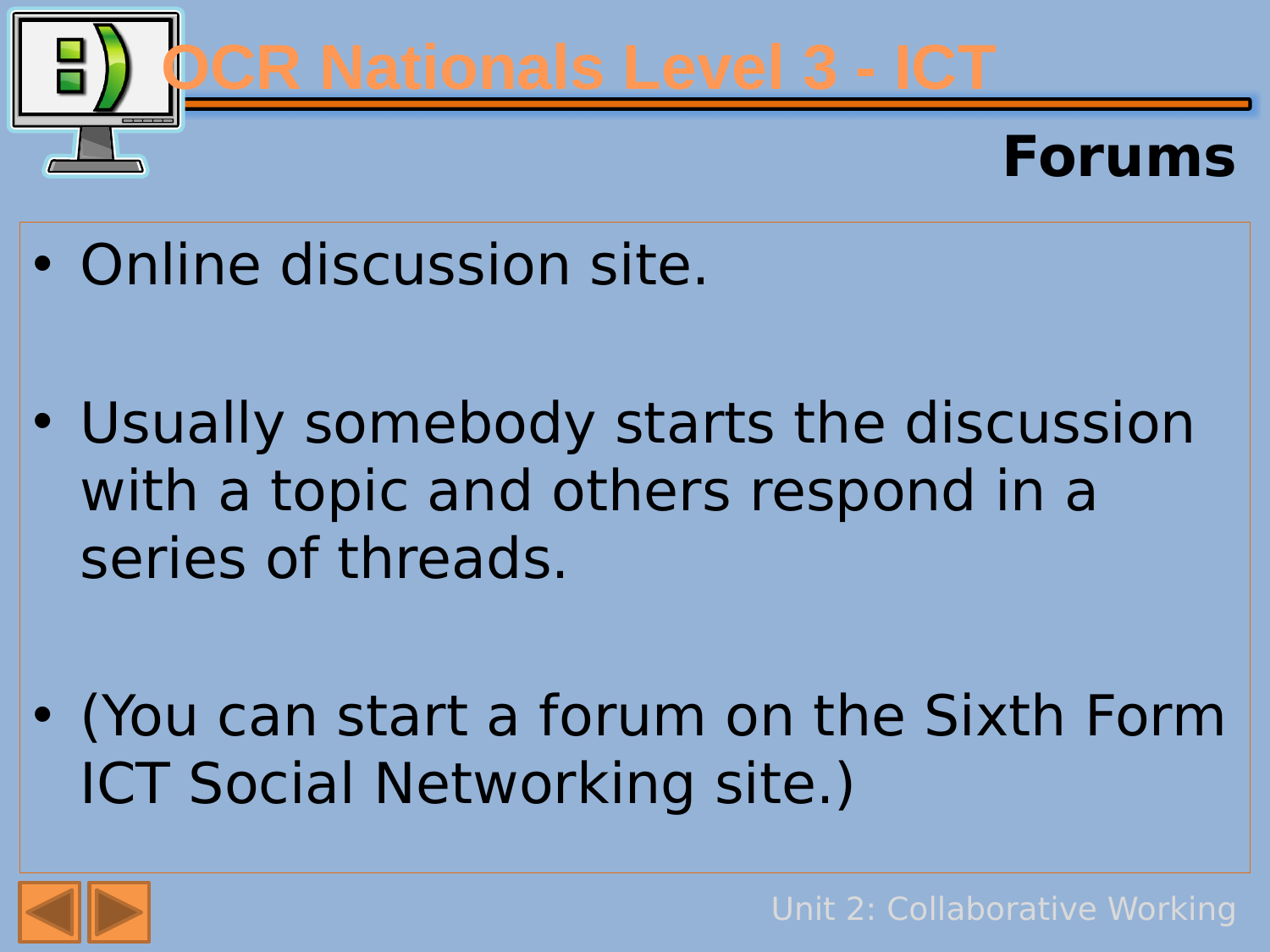

# Forums
Online discussion site.

Usually somebody starts the discussion with a topic and others respond in a series of threads.

(You can start a forum on the Sixth Form ICT Social Networking site.)